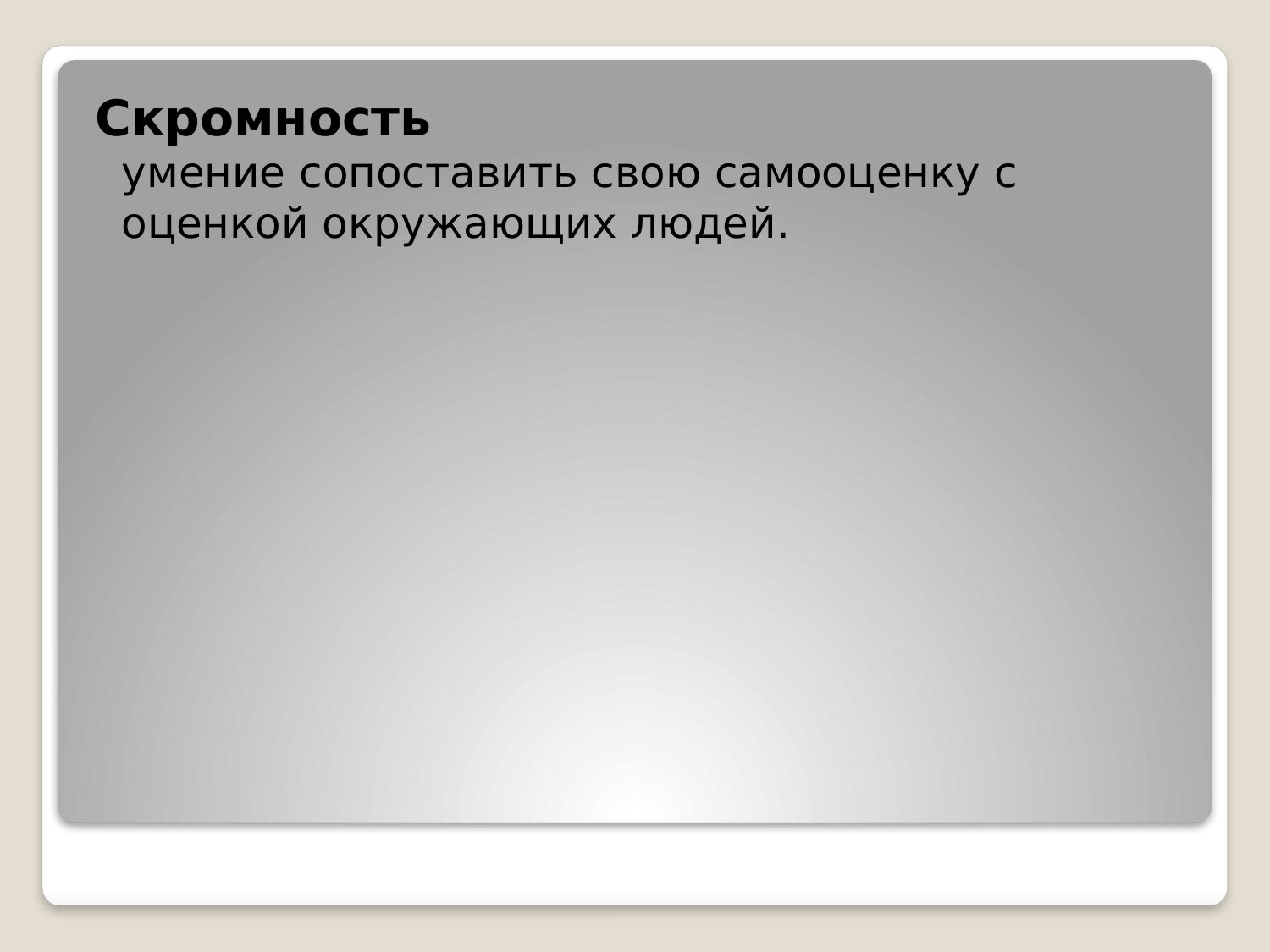

Скромность
умение сопоставить свою самооценку с оценкой окружающих людей.
#